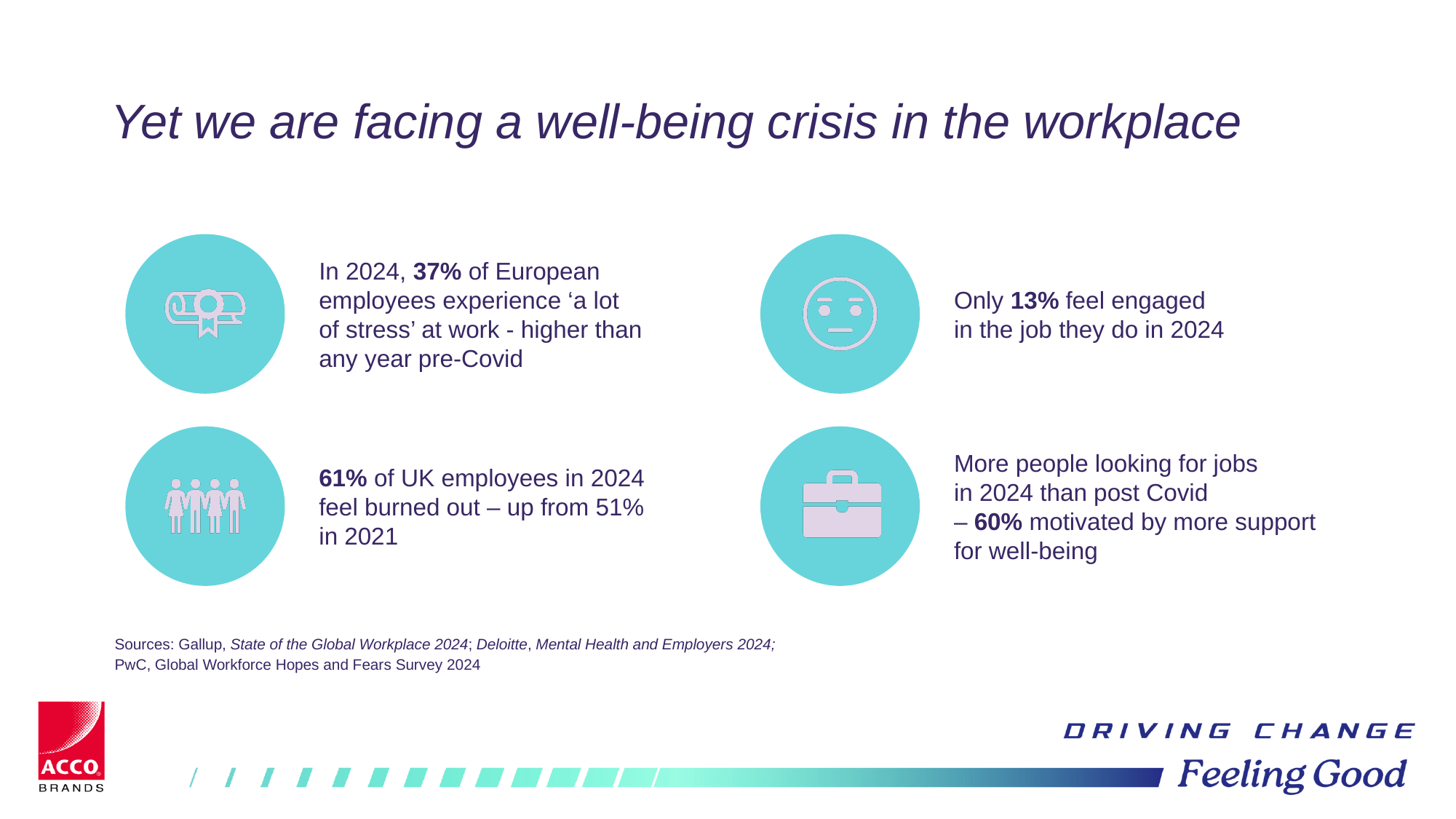

# Yet we are facing a well-being crisis in the workplace
In 2024, 37% of European employees experience ‘a lot
of stress’ at work - higher than
any year pre-Covid
Only 13% feel engaged
in the job they do in 2024
61% of UK employees in 2024
feel burned out – up from 51%
in 2021
More people looking for jobs
in 2024 than post Covid
– 60% motivated by more support for well-being
Sources: Gallup, State of the Global Workplace 2024; Deloitte, Mental Health and Employers 2024;
PwC, Global Workforce Hopes and Fears Survey 2024